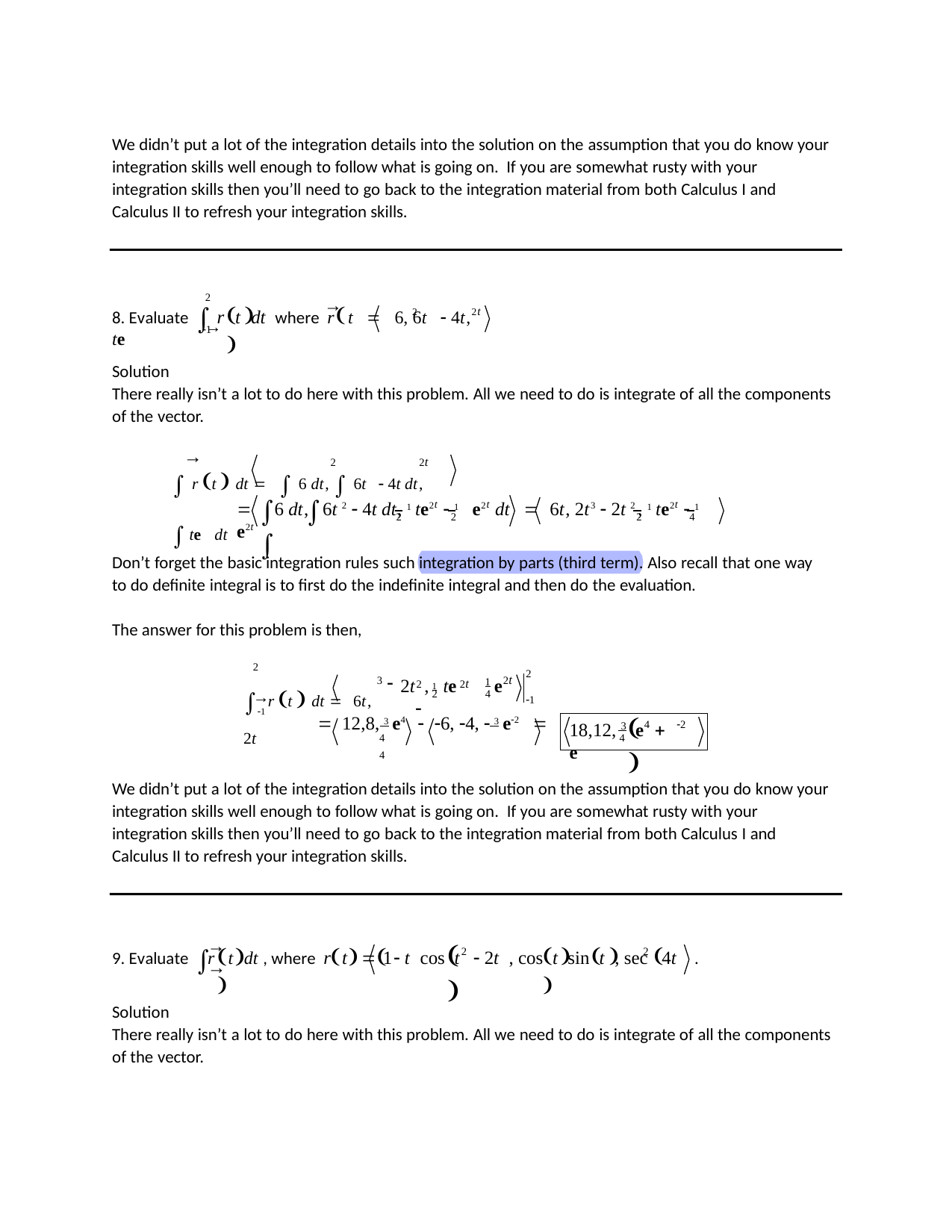

We didn’t put a lot of the integration details into the solution on the assumption that you do know your  integration skills well enough to follow what is going on. If you are somewhat rusty with your  integration skills then you’ll need to go back to the integration material from both Calculus I and  Calculus II to refresh your integration skills.

2 →
→
( )	( )
∫
2t
2
8. Evaluate	r  t  dt  where  r   t   =   6, 6t   − 4t, te

−1
Solution
There really isn’t a lot to do here with this problem. All we need to do is integrate of all the components  of the vector.
→
∫ r (t ) dt =   ∫ 6 dt, ∫ 6t   − 4t dt, ∫te   dt
2t
2

∫	∫	∫

=	6 dt,   6t 2  − 4t dt, 1 te2t  − 1     e2t  dt   =  6t, 2t3  − 2t 2 , 1 te2t  − 1 e2t

2	2	2	4

Don’t forget the basic integration rules such integration by parts (third term). Also recall that one way  to do definite integral is to first do the indefinite integral and then do the evaluation.

The answer for this problem is then,

2 →
∫−1 r (t ) dt =  6t, 2t
2
2 1	2t
2t
3
2t  ,   te	−
e

1
4

2
−1
(	)

4	−2
= 12,8, 3 e4    − −6, −4, − 3 e−2    =
4	4
18,12,	e  + e
 3

4
We didn’t put a lot of the integration details into the solution on the assumption that you do know your  integration skills well enough to follow what is going on. If you are somewhat rusty with your  integration skills then you’ll need to go back to the integration material from both Calculus I and  Calculus II to refresh your integration skills.

→	→
(	)
( )	( )	(	)
( )	( )	(	)
∫
2
2
9. Evaluate	r   t  dt , where  r  t   =	1− t  cos  t   − 2t  , cos  t  sin  t  , sec	4t	.

Solution
There really isn’t a lot to do here with this problem. All we need to do is integrate of all the components  of the vector.